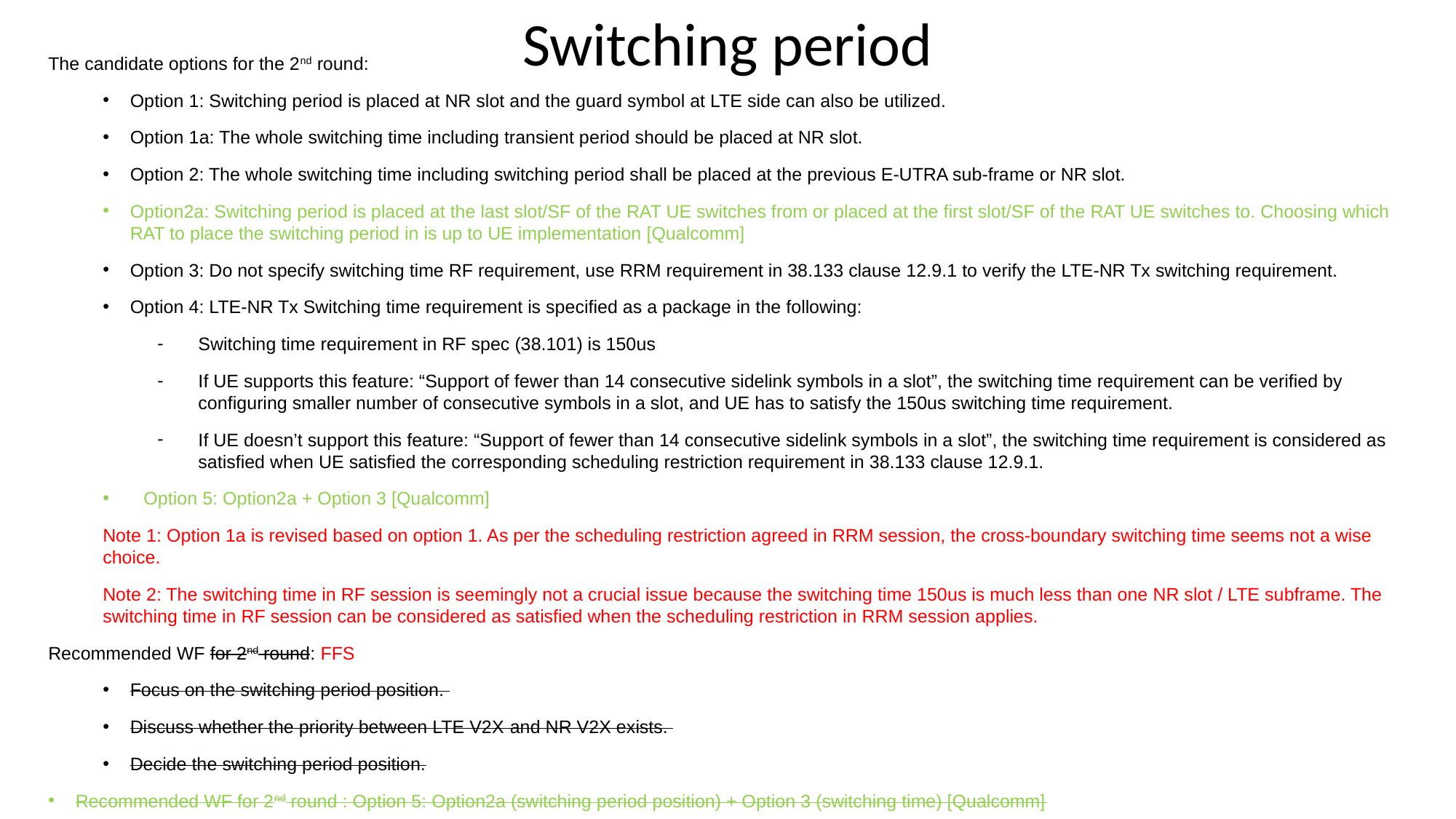

# Switching period
The candidate options for the 2nd round:
Option 1: Switching period is placed at NR slot and the guard symbol at LTE side can also be utilized.
Option 1a: The whole switching time including transient period should be placed at NR slot.
Option 2: The whole switching time including switching period shall be placed at the previous E-UTRA sub-frame or NR slot.
Option2a: Switching period is placed at the last slot/SF of the RAT UE switches from or placed at the first slot/SF of the RAT UE switches to. Choosing which RAT to place the switching period in is up to UE implementation [Qualcomm]
Option 3: Do not specify switching time RF requirement, use RRM requirement in 38.133 clause 12.9.1 to verify the LTE-NR Tx switching requirement.
Option 4: LTE-NR Tx Switching time requirement is specified as a package in the following:
Switching time requirement in RF spec (38.101) is 150us
If UE supports this feature: “Support of fewer than 14 consecutive sidelink symbols in a slot”, the switching time requirement can be verified by configuring smaller number of consecutive symbols in a slot, and UE has to satisfy the 150us switching time requirement.
If UE doesn’t support this feature: “Support of fewer than 14 consecutive sidelink symbols in a slot”, the switching time requirement is considered as satisfied when UE satisfied the corresponding scheduling restriction requirement in 38.133 clause 12.9.1.
Option 5: Option2a + Option 3 [Qualcomm]
Note 1: Option 1a is revised based on option 1. As per the scheduling restriction agreed in RRM session, the cross-boundary switching time seems not a wise choice.
Note 2: The switching time in RF session is seemingly not a crucial issue because the switching time 150us is much less than one NR slot / LTE subframe. The switching time in RF session can be considered as satisfied when the scheduling restriction in RRM session applies.
Recommended WF for 2nd round: FFS
Focus on the switching period position.
Discuss whether the priority between LTE V2X and NR V2X exists.
Decide the switching period position.
Recommended WF for 2nd round : Option 5: Option2a (switching period position) + Option 3 (switching time) [Qualcomm]